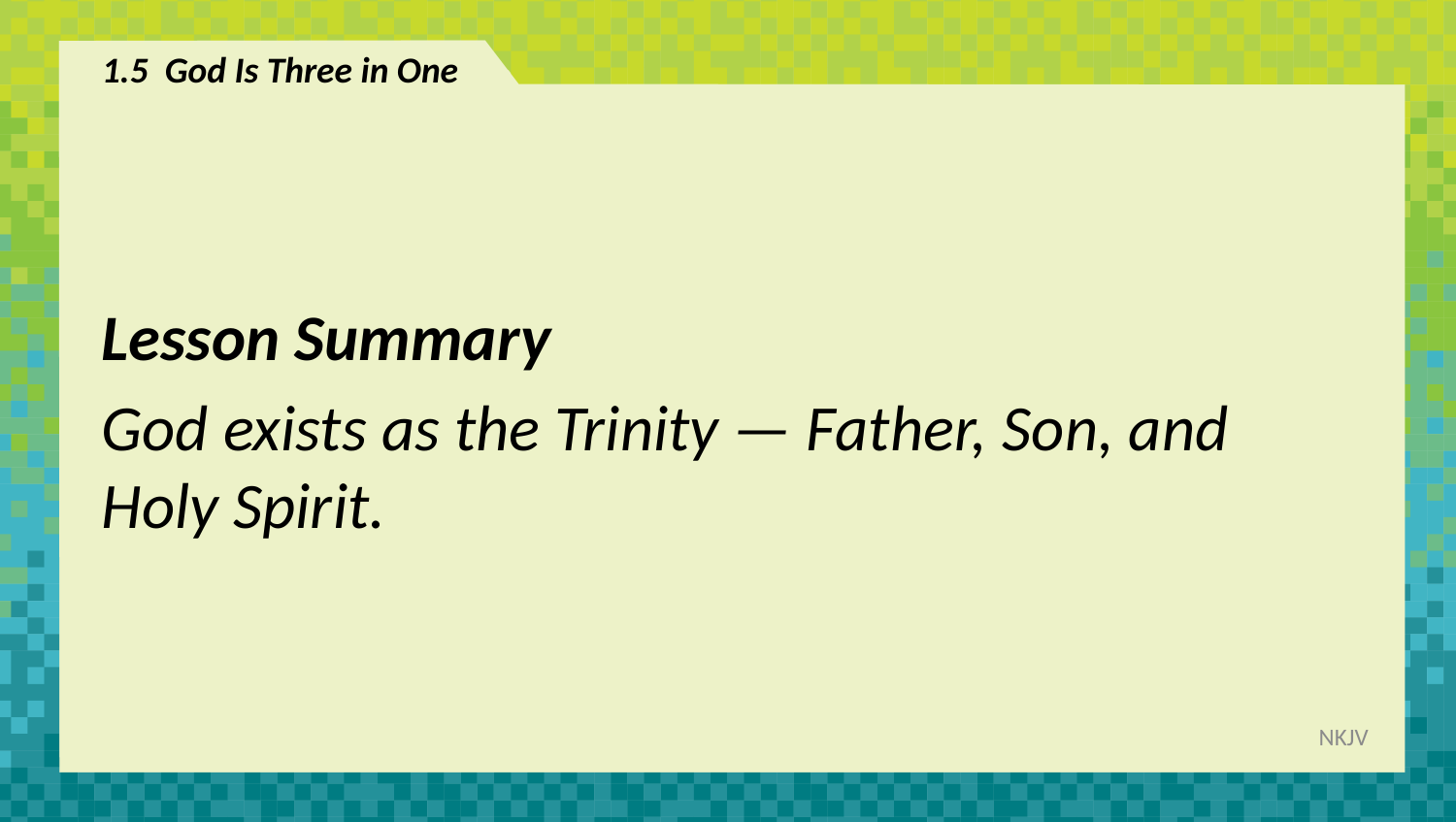

# 1.5  God Is Three in One
Lesson Summary
God exists as the Trinity — Father, Son, and Holy Spirit.
NKJV